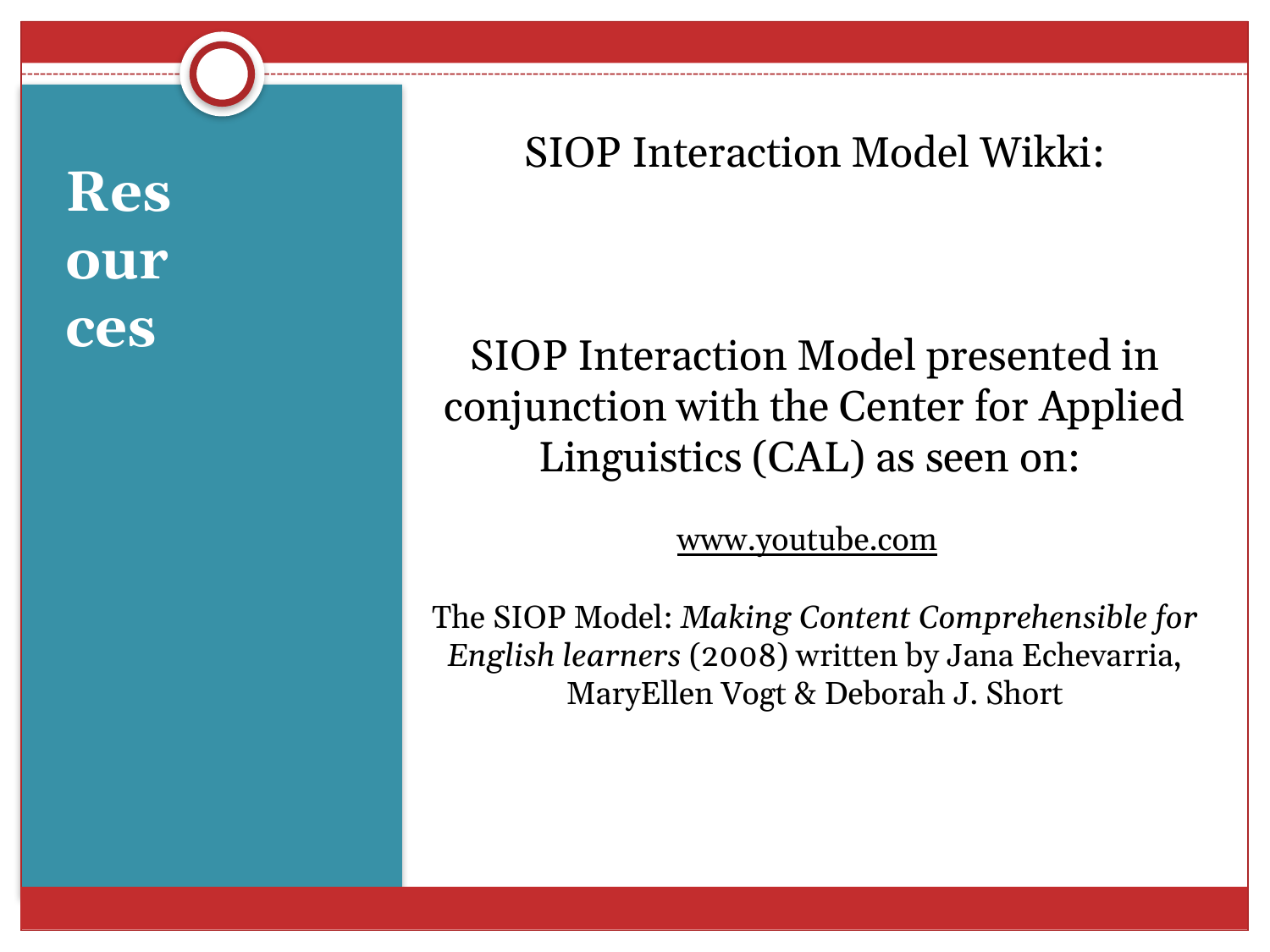

SIOP Interaction Model Wikki:

SIOP Interaction Model presented in conjunction with the Center for Applied Linguistics (CAL) as seen on:

www.youtube.com

The SIOP Model: Making Content Comprehensible for English learners (2008) written by Jana Echevarria, MaryEllen Vogt & Deborah J. Short

Resources